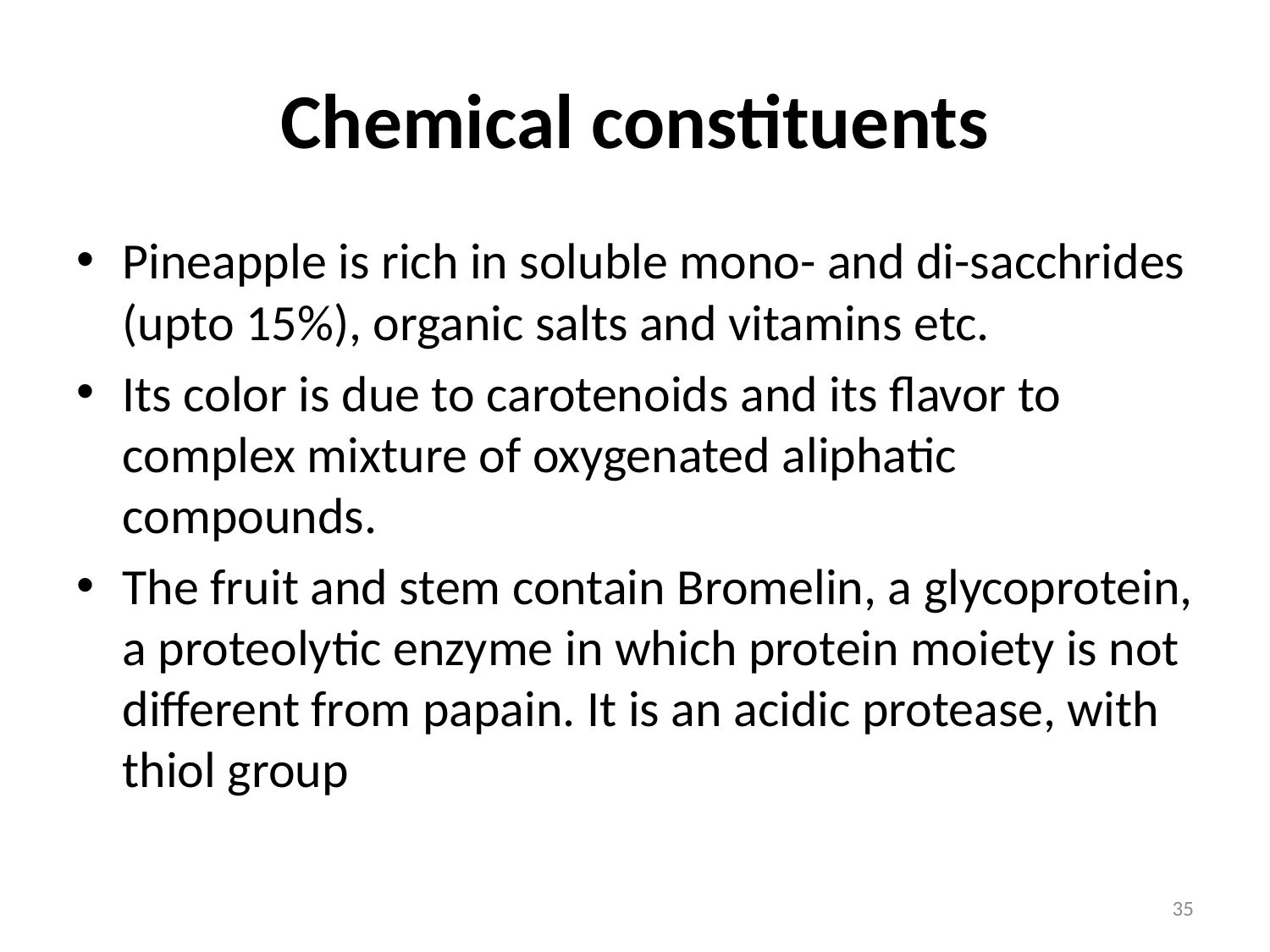

# Chemical constituents
Pineapple is rich in soluble mono- and di-sacchrides (upto 15%), organic salts and vitamins etc.
Its color is due to carotenoids and its flavor to complex mixture of oxygenated aliphatic compounds.
The fruit and stem contain Bromelin, a glycoprotein, a proteolytic enzyme in which protein moiety is not different from papain. It is an acidic protease, with thiol group

35